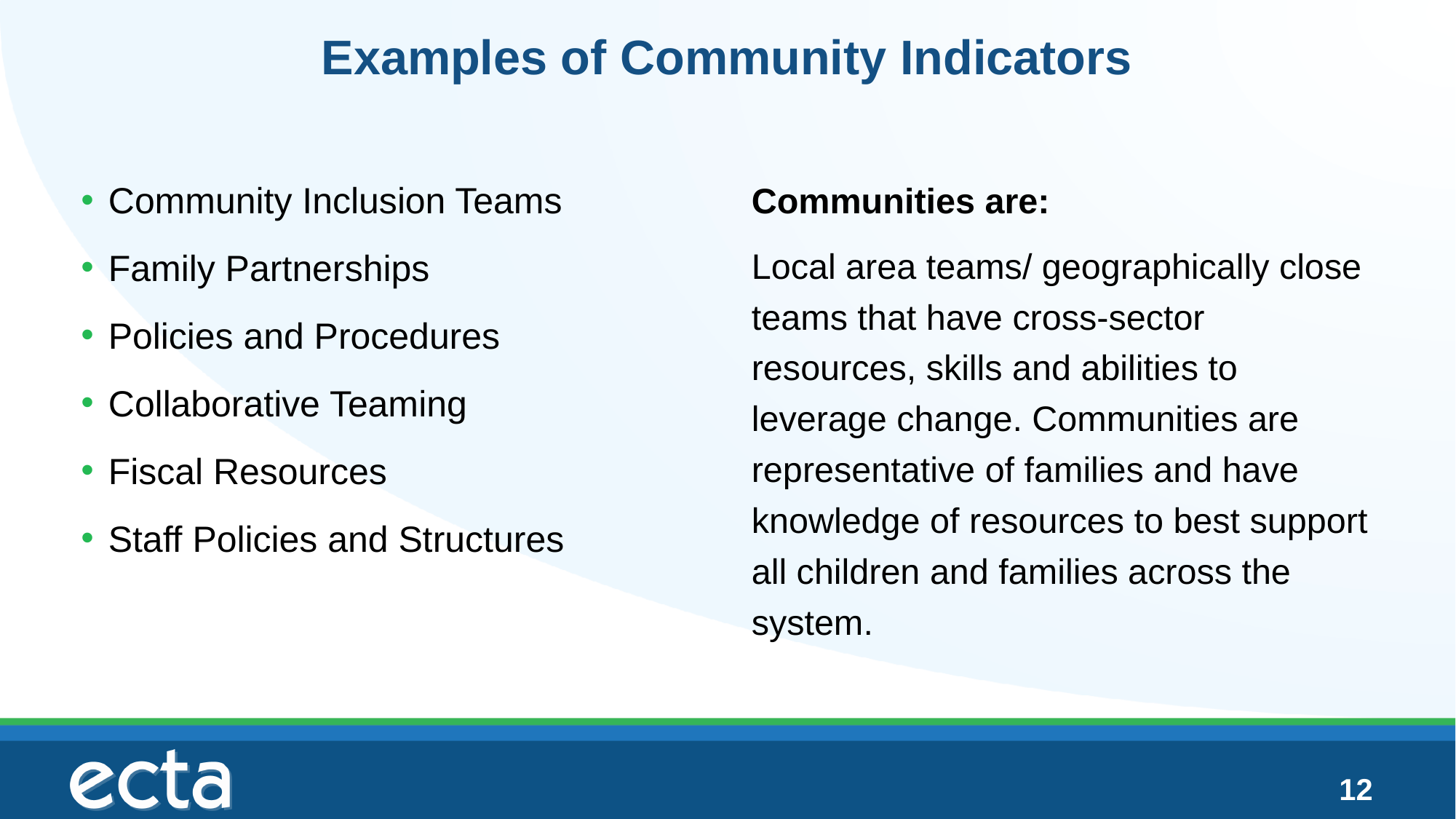

# Examples of Community Indicators
Community Inclusion Teams
Family Partnerships
Policies and Procedures
Collaborative Teaming
Fiscal Resources
Staff Policies and Structures
Communities are:
Local area teams/ geographically close teams that have cross-sector resources, skills and abilities to leverage change. Communities are representative of families and have knowledge of resources to best support all children and families across the system.
12